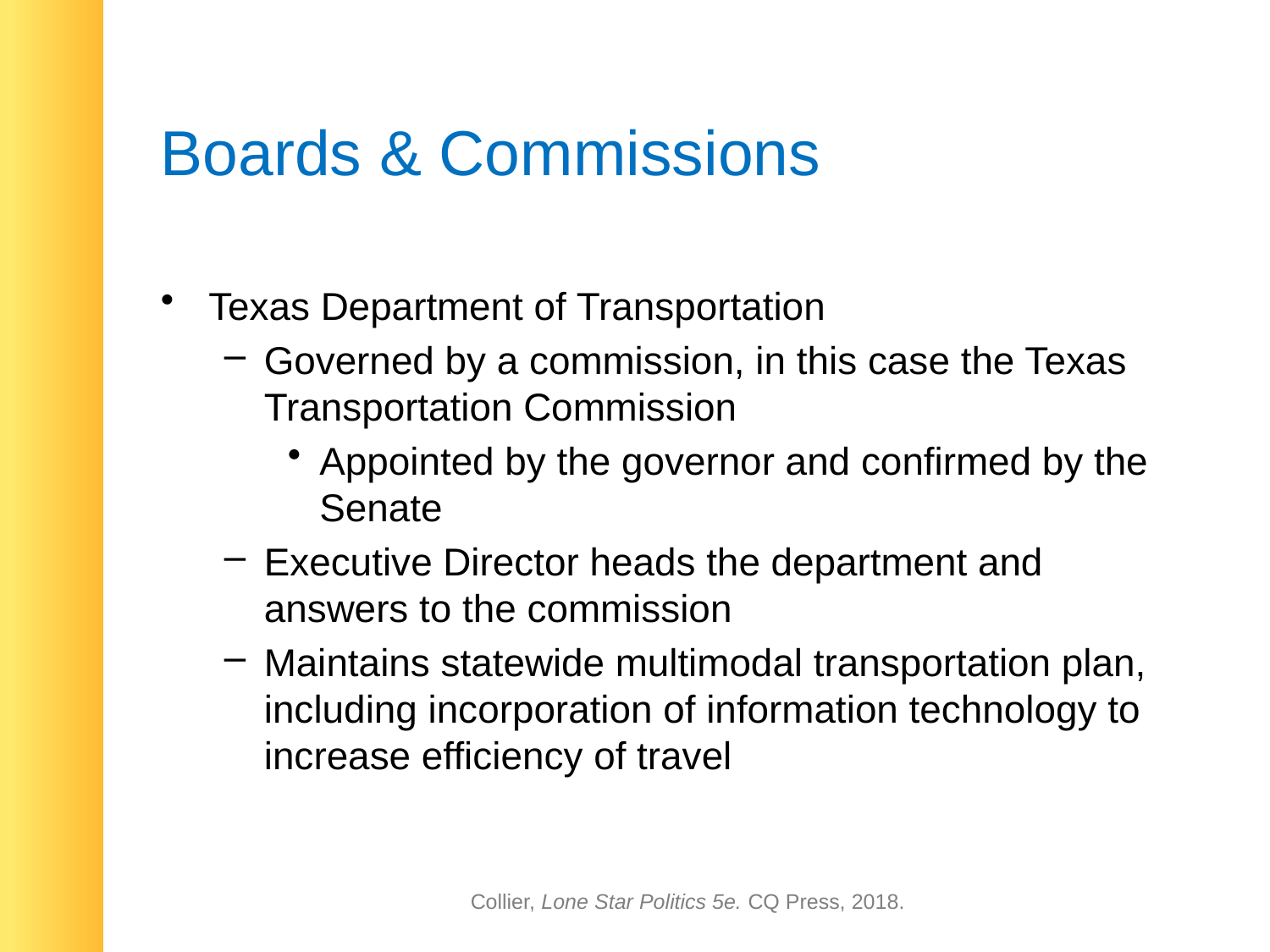

# Boards & Commissions
Texas Department of Transportation
Governed by a commission, in this case the Texas Transportation Commission
Appointed by the governor and confirmed by the Senate
Executive Director heads the department and answers to the commission
Maintains statewide multimodal transportation plan, including incorporation of information technology to increase efficiency of travel
Collier, Lone Star Politics 5e. CQ Press, 2018.